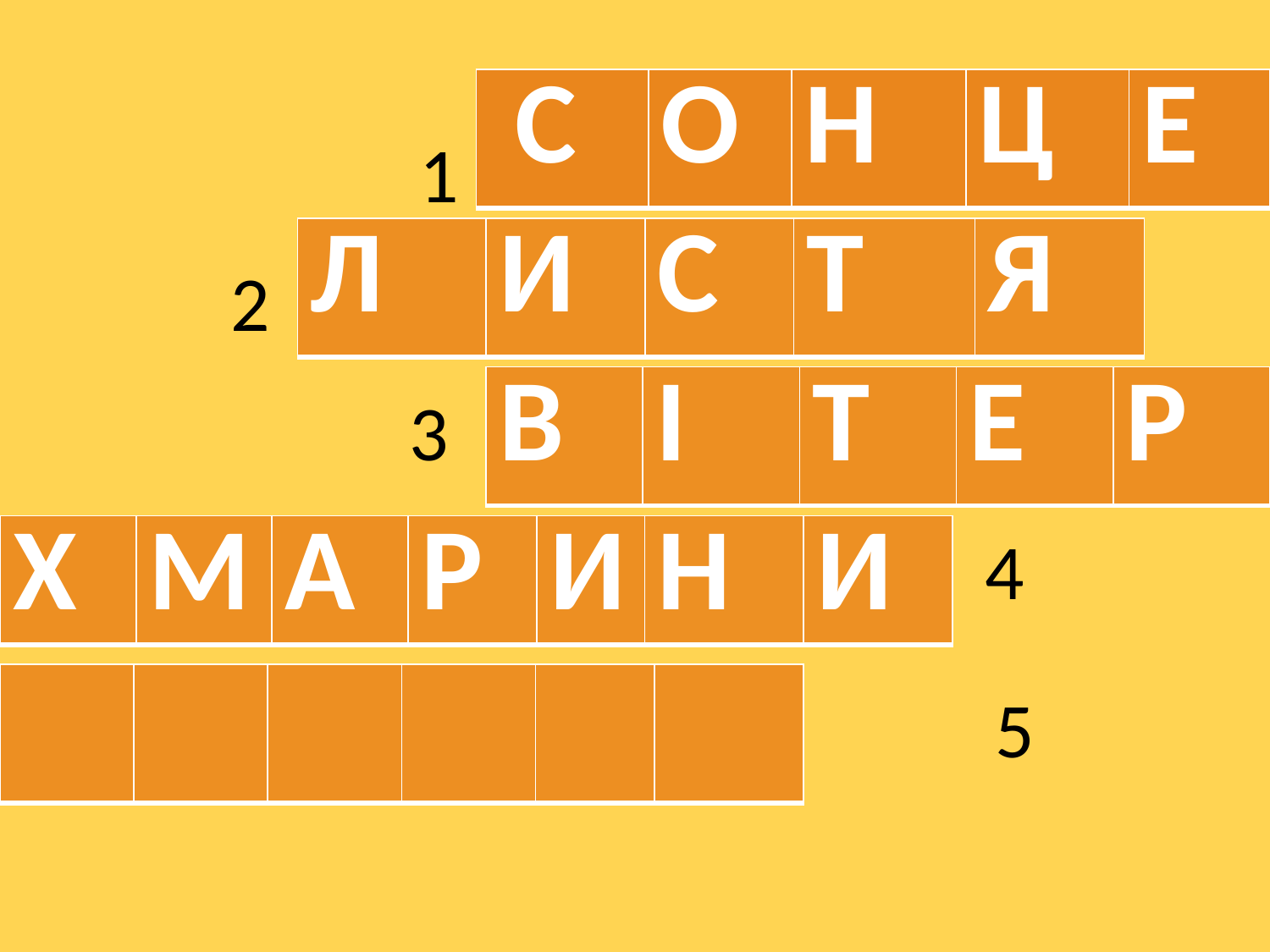

| С | О | Н | Ц | Е |
| --- | --- | --- | --- | --- |
1
| Л | И | С | Т | Я |
| --- | --- | --- | --- | --- |
2
| В | І | Т | Е | Р |
| --- | --- | --- | --- | --- |
3
| Х | М | А | Р | И | Н | И |
| --- | --- | --- | --- | --- | --- | --- |
4
|  |  |  |  |  |  |
| --- | --- | --- | --- | --- | --- |
5